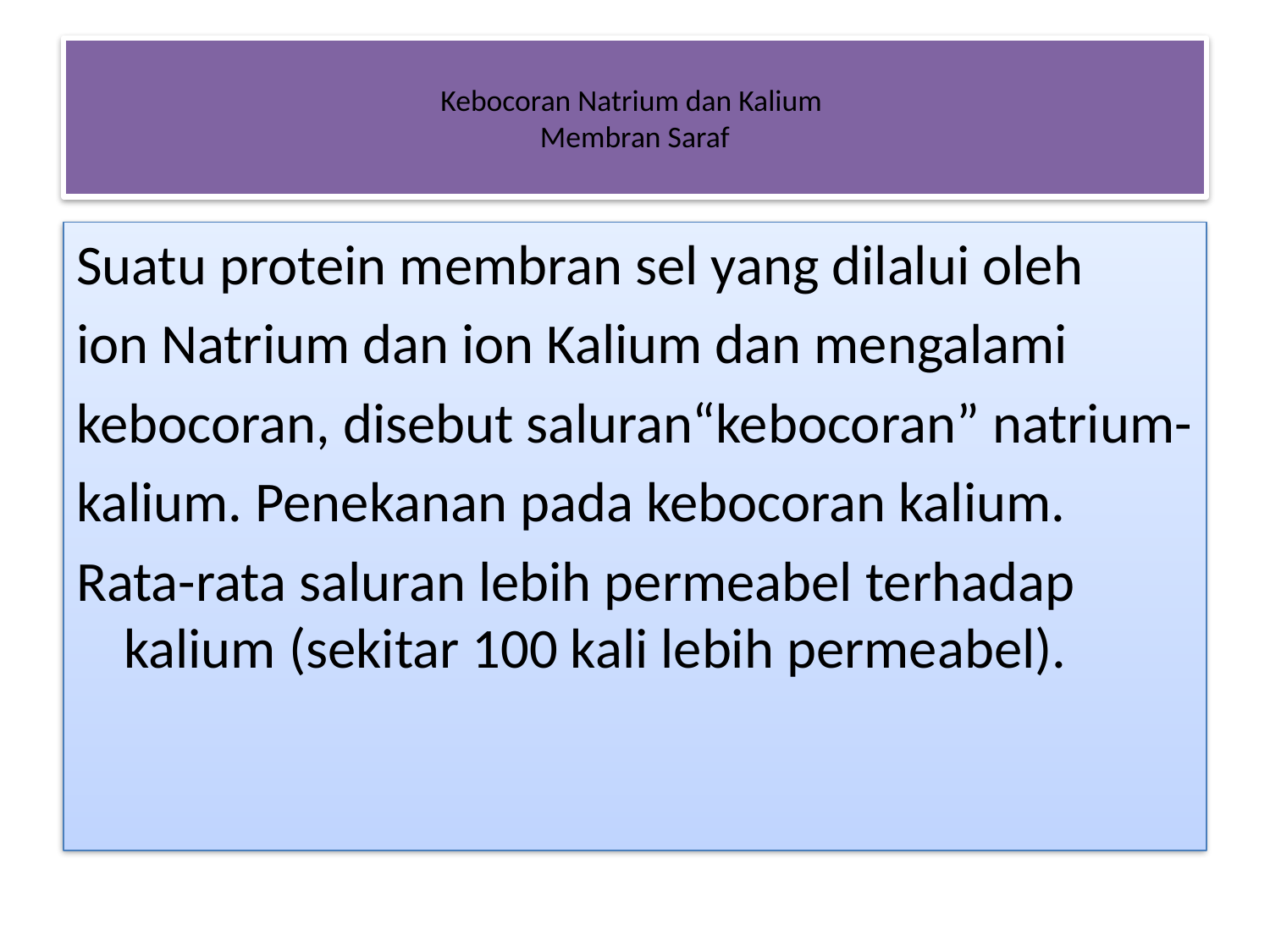

# Kebocoran Natrium dan Kalium Membran Saraf
Suatu protein membran sel yang dilalui oleh
ion Natrium dan ion Kalium dan mengalami
kebocoran, disebut saluran“kebocoran” natrium-
kalium. Penekanan pada kebocoran kalium.
Rata-rata saluran lebih permeabel terhadap kalium (sekitar 100 kali lebih permeabel).